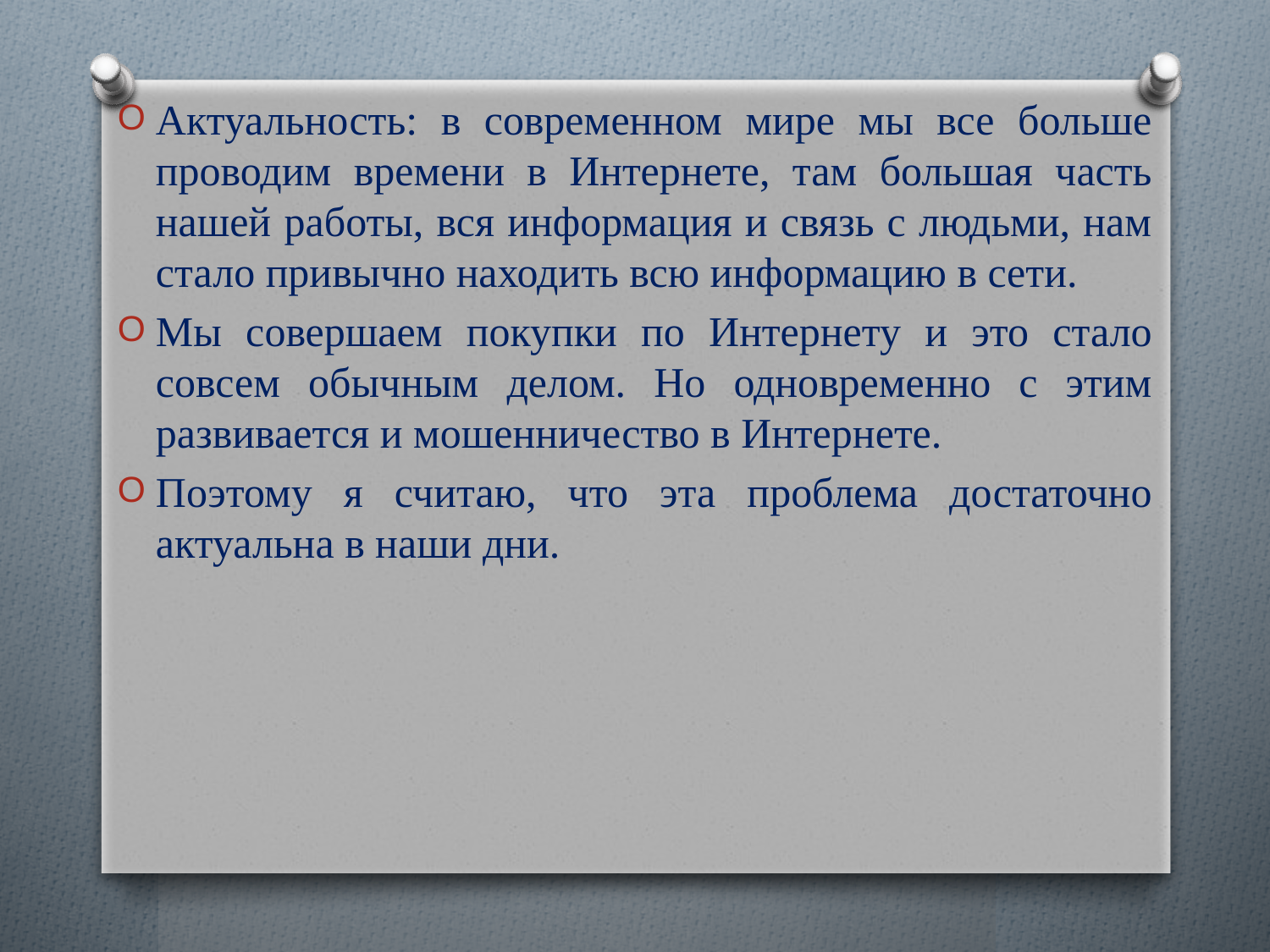

Актуальность: в современном мире мы все больше проводим времени в Интернете, там большая часть нашей работы, вся информация и связь с людьми, нам стало привычно находить всю информацию в сети.
Мы совершаем покупки по Интернету и это стало совсем обычным делом. Но одновременно с этим развивается и мошенничество в Интернете.
Поэтому я считаю, что эта проблема достаточно актуальна в наши дни.